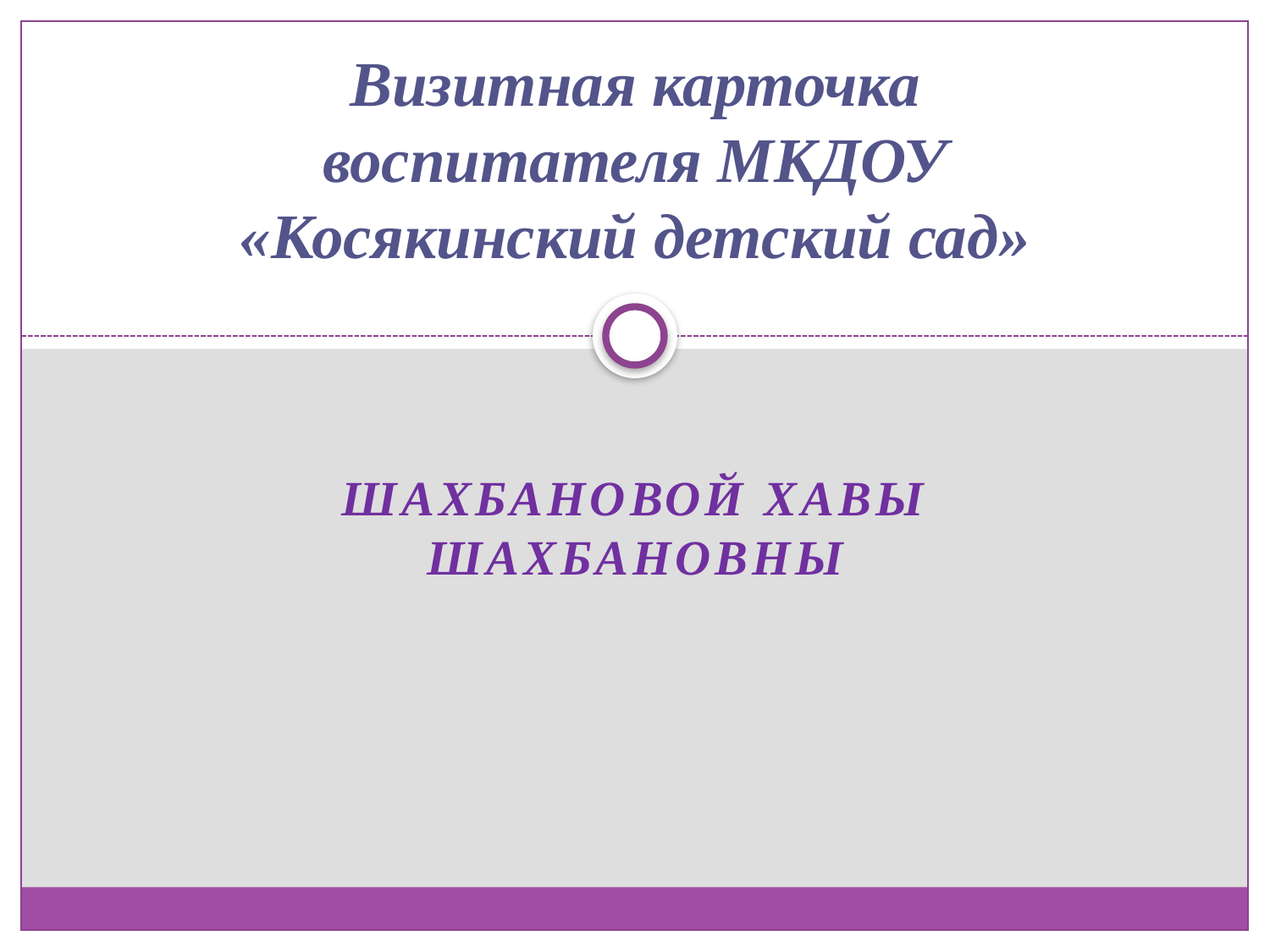

# Визитная карточка воспитателя МКДОУ «Косякинский детский сад»

Шахбановой Хавы Шахбановны